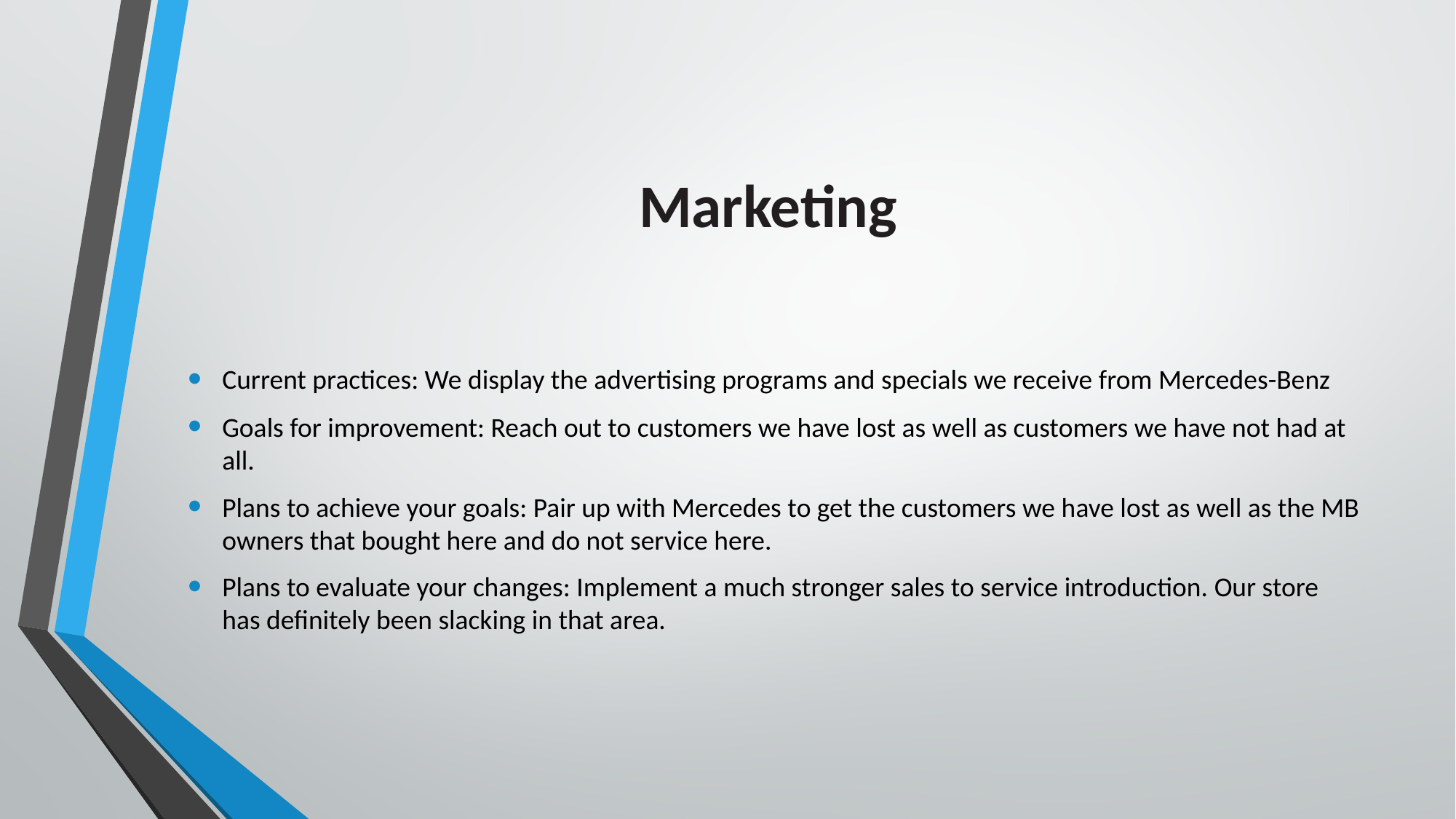

# Marketing

Current practices: We display the advertising programs and specials we receive from Mercedes-Benz
Goals for improvement: Reach out to customers we have lost as well as customers we have not had at all.
Plans to achieve your goals: Pair up with Mercedes to get the customers we have lost as well as the MB owners that bought here and do not service here.
Plans to evaluate your changes: Implement a much stronger sales to service introduction. Our store has definitely been slacking in that area.